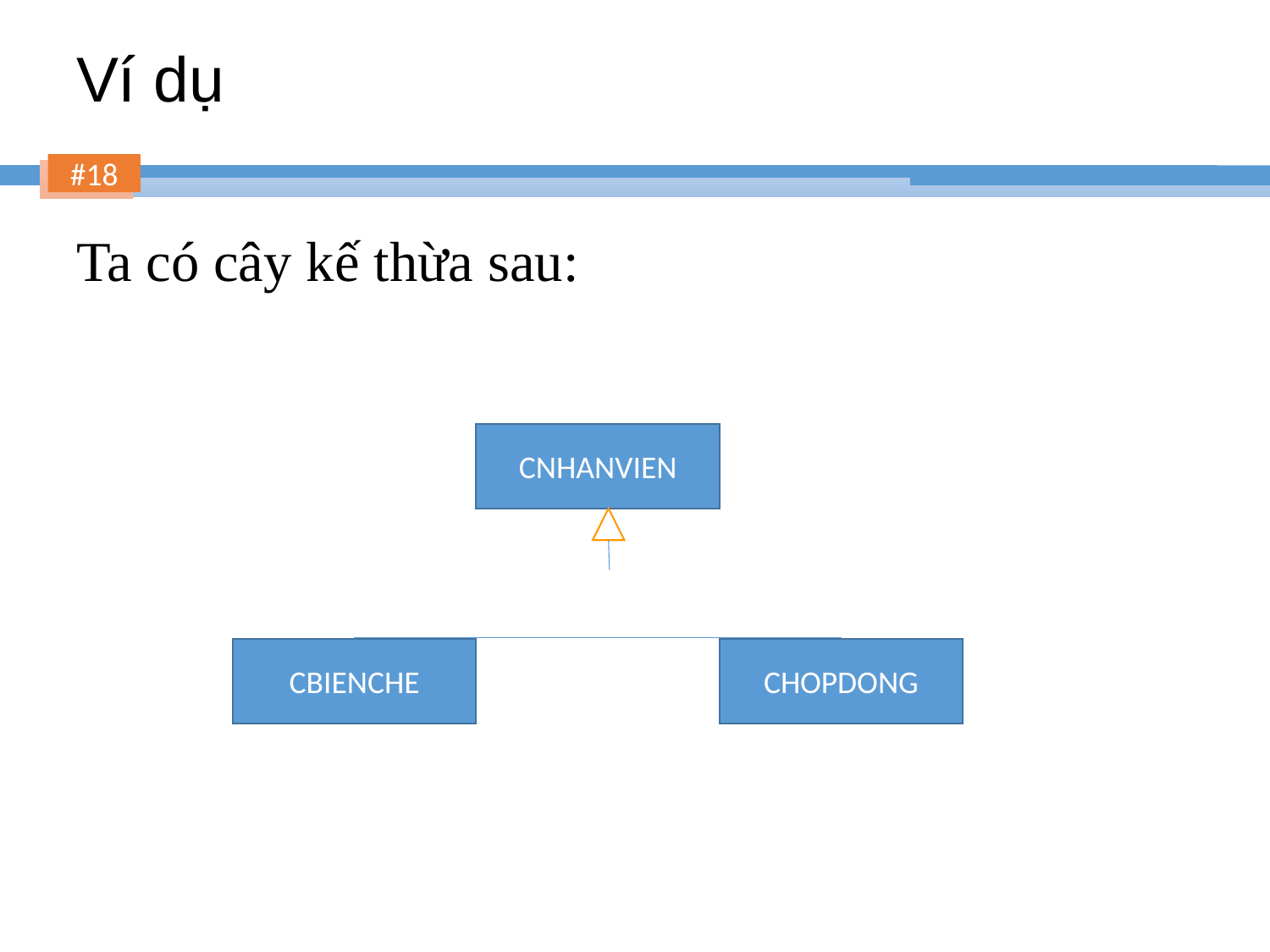

# Ví dụ
Ta có cây kế thừa sau:

CNHANVIEN

CBIENCHE
CHOPDONG
18